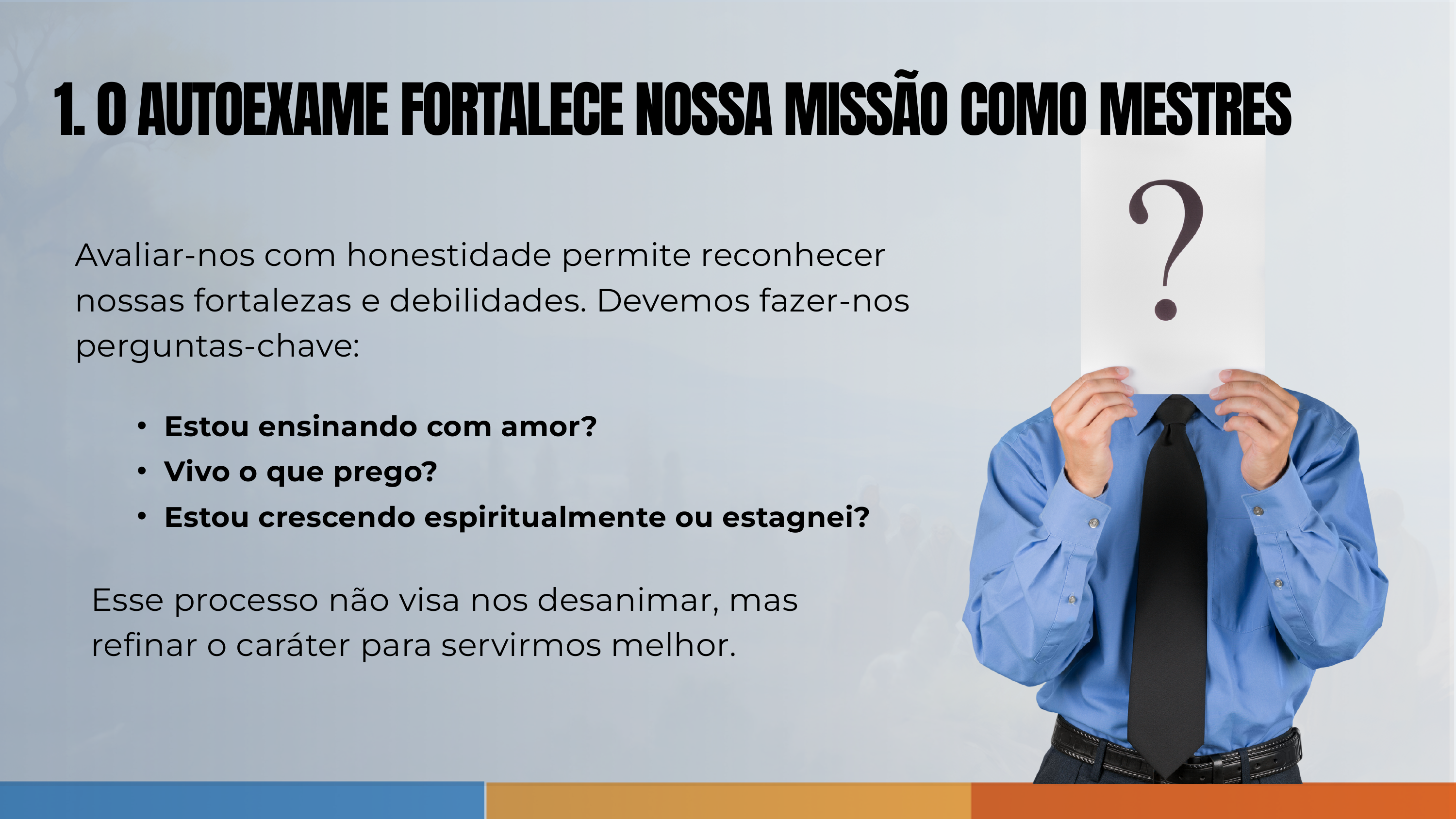

1. 0 AUTOEXAME FORTALECE NOSSA MISSÃO COMO MESTRES

Avaliar-nos com honestidade permite reconhecer nossas fortalezas e debilidades. Devemos fazer-nos perguntas-chave:
Estou ensinando com amor?
Vivo o que prego?
Estou crescendo espiritualmente ou estagnei?
Esse processo não visa nos desanimar, mas refinar o caráter para servirmos melhor.